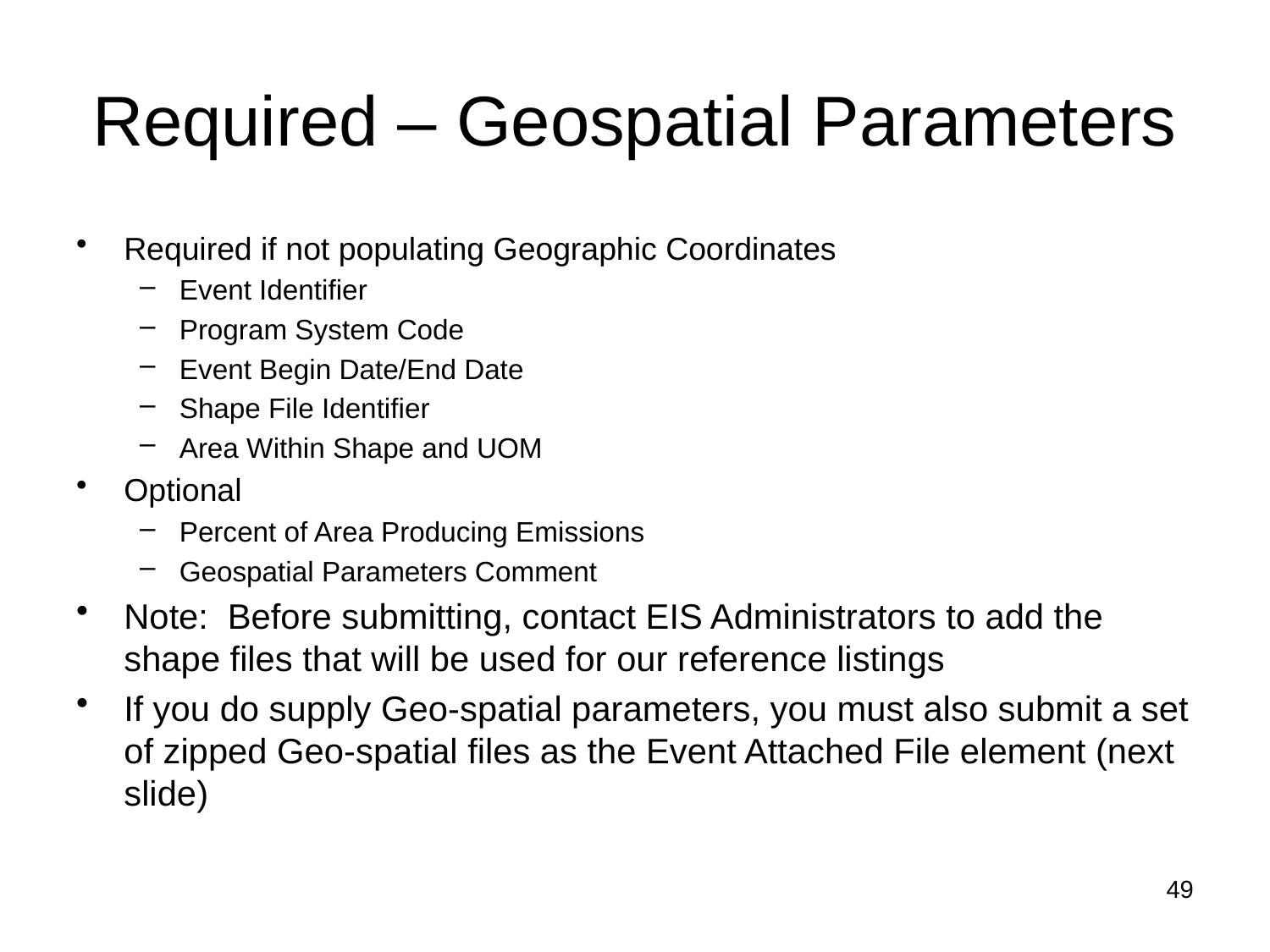

# Required – Geospatial Parameters
Required if not populating Geographic Coordinates
Event Identifier
Program System Code
Event Begin Date/End Date
Shape File Identifier
Area Within Shape and UOM
Optional
Percent of Area Producing Emissions
Geospatial Parameters Comment
Note:  Before submitting, contact EIS Administrators to add the shape files that will be used for our reference listings
If you do supply Geo-spatial parameters, you must also submit a set of zipped Geo-spatial files as the Event Attached File element (next slide)

49